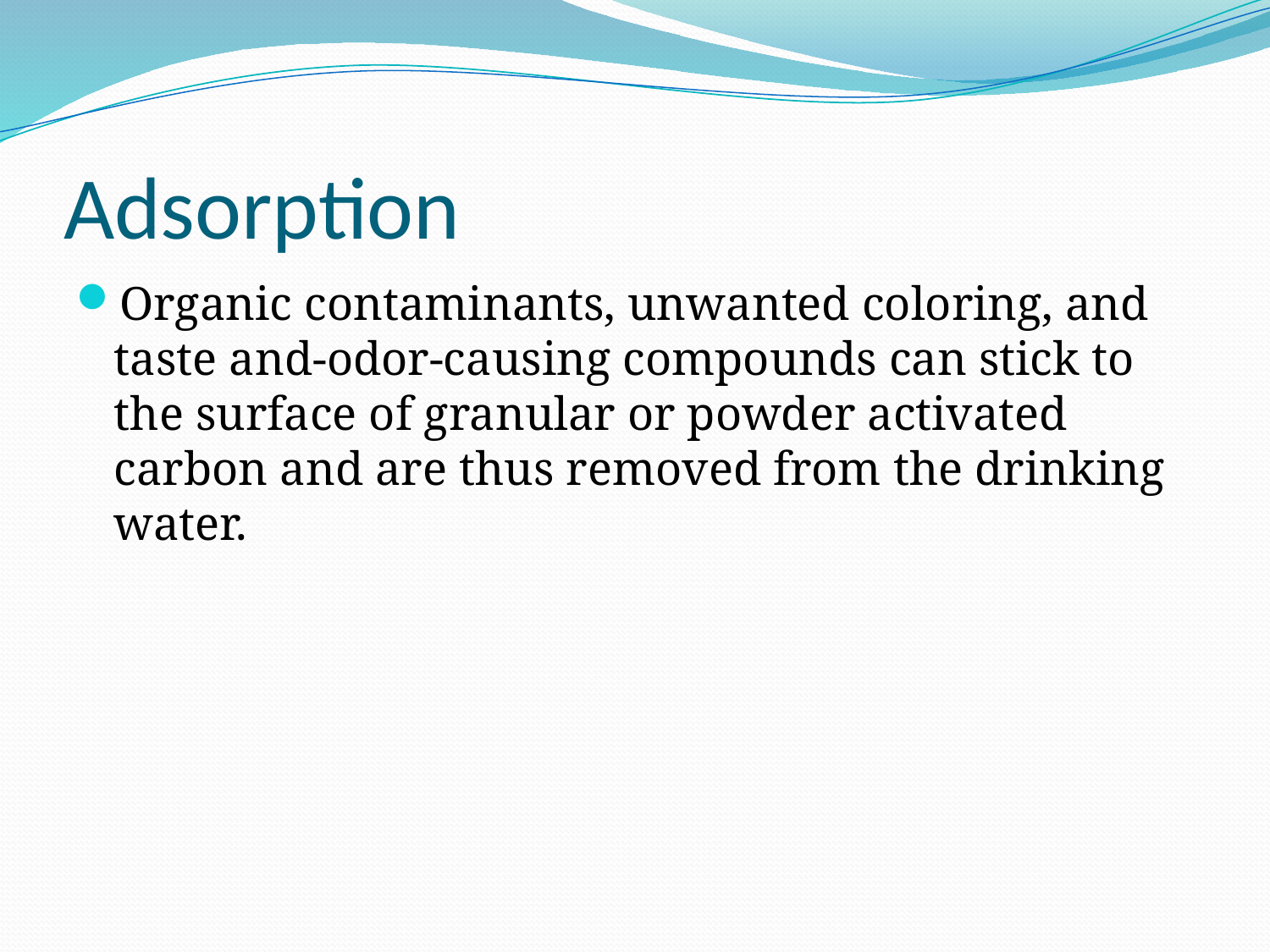

# Adsorption
Organic contaminants, unwanted coloring, and taste and-odor-causing compounds can stick to the surface of granular or powder activated carbon and are thus removed from the drinking water.